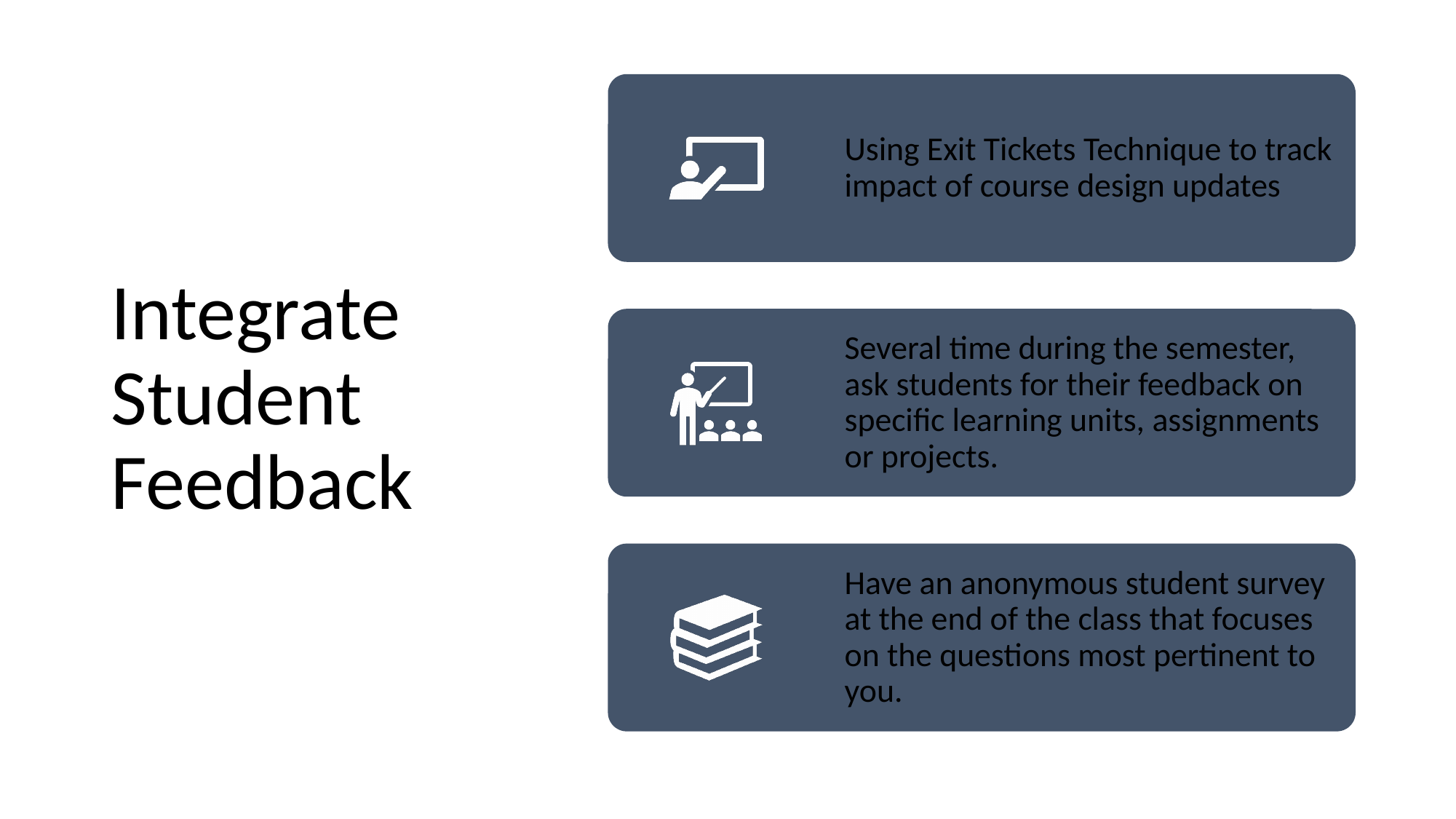

# Integrate Student Feedback
Using Exit Tickets Technique to track impact of course design updates
Several time during the semester, ask students for their feedback on specific learning units, assignments or projects.
Have an anonymous student survey at the end of the class that focuses on the questions most pertinent to you.